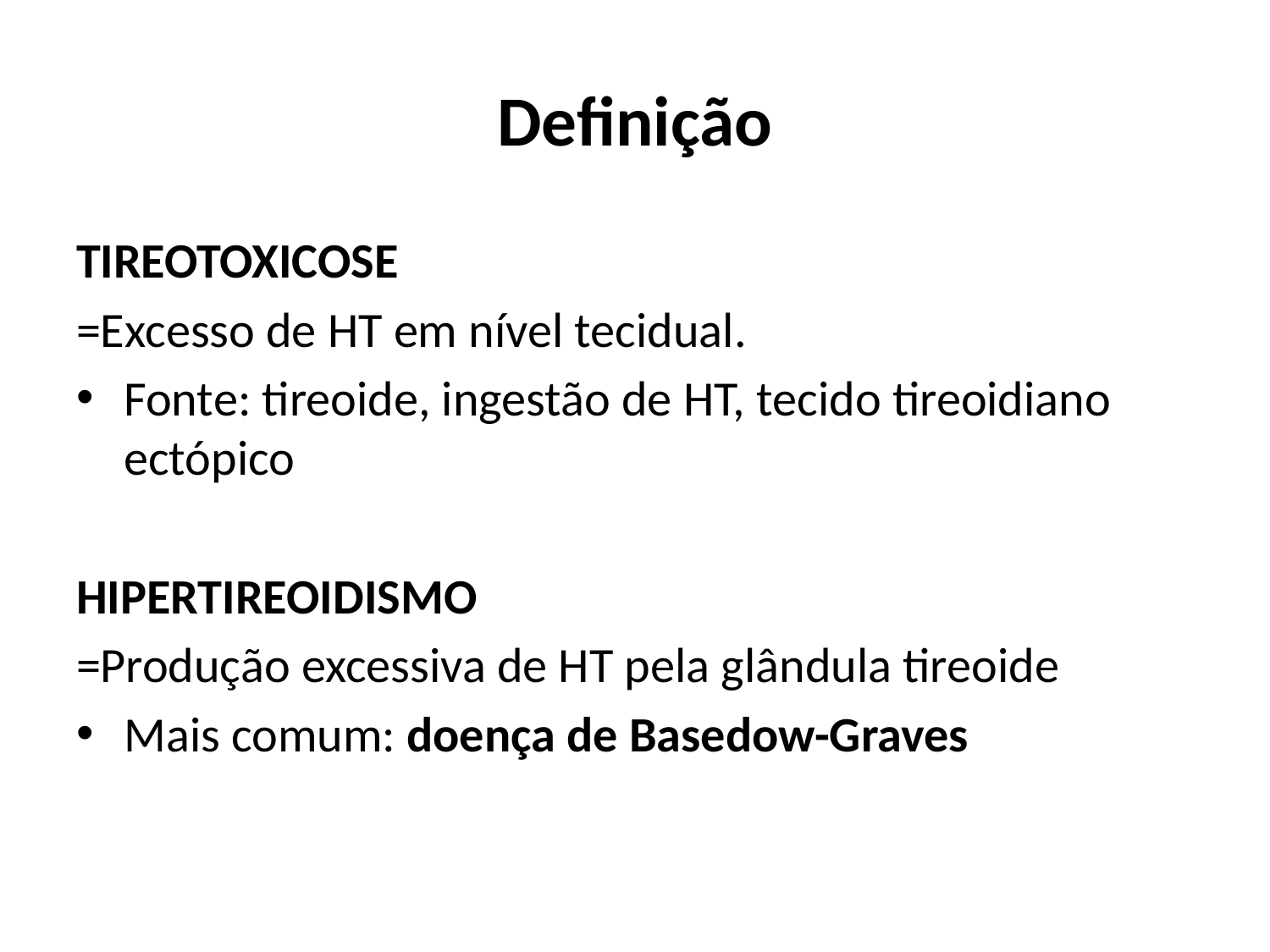

# Definição
TIREOTOXICOSE
=Excesso de HT em nível tecidual.
Fonte: tireoide, ingestão de HT, tecido tireoidiano ectópico

HIPERTIREOIDISMO
=Produção excessiva de HT pela glândula tireoide
Mais comum: doença de Basedow-Graves